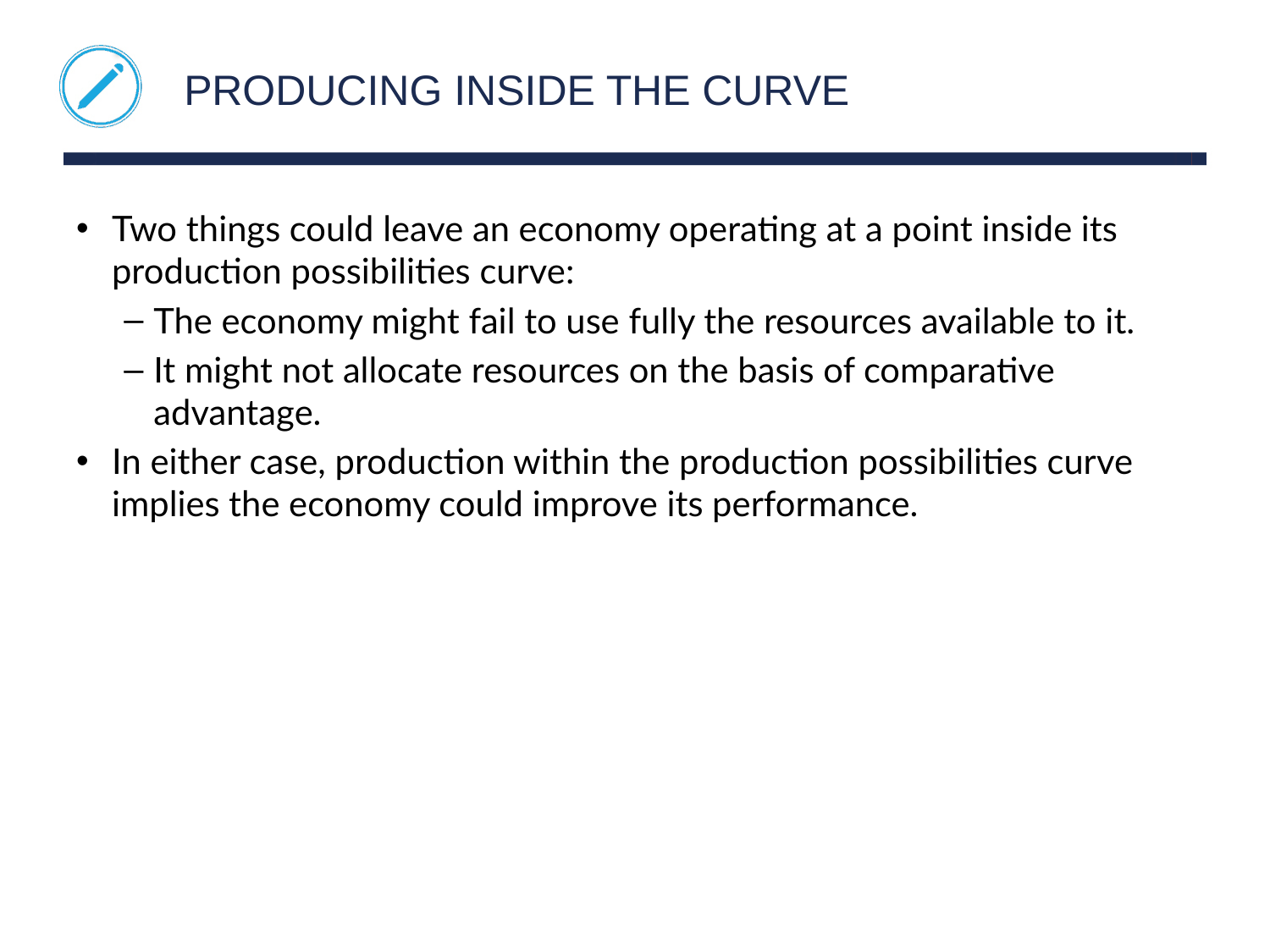

# Producing inside the curve
Two things could leave an economy operating at a point inside its production possibilities curve:
The economy might fail to use fully the resources available to it.
It might not allocate resources on the basis of comparative advantage.
In either case, production within the production possibilities curve implies the economy could improve its performance.